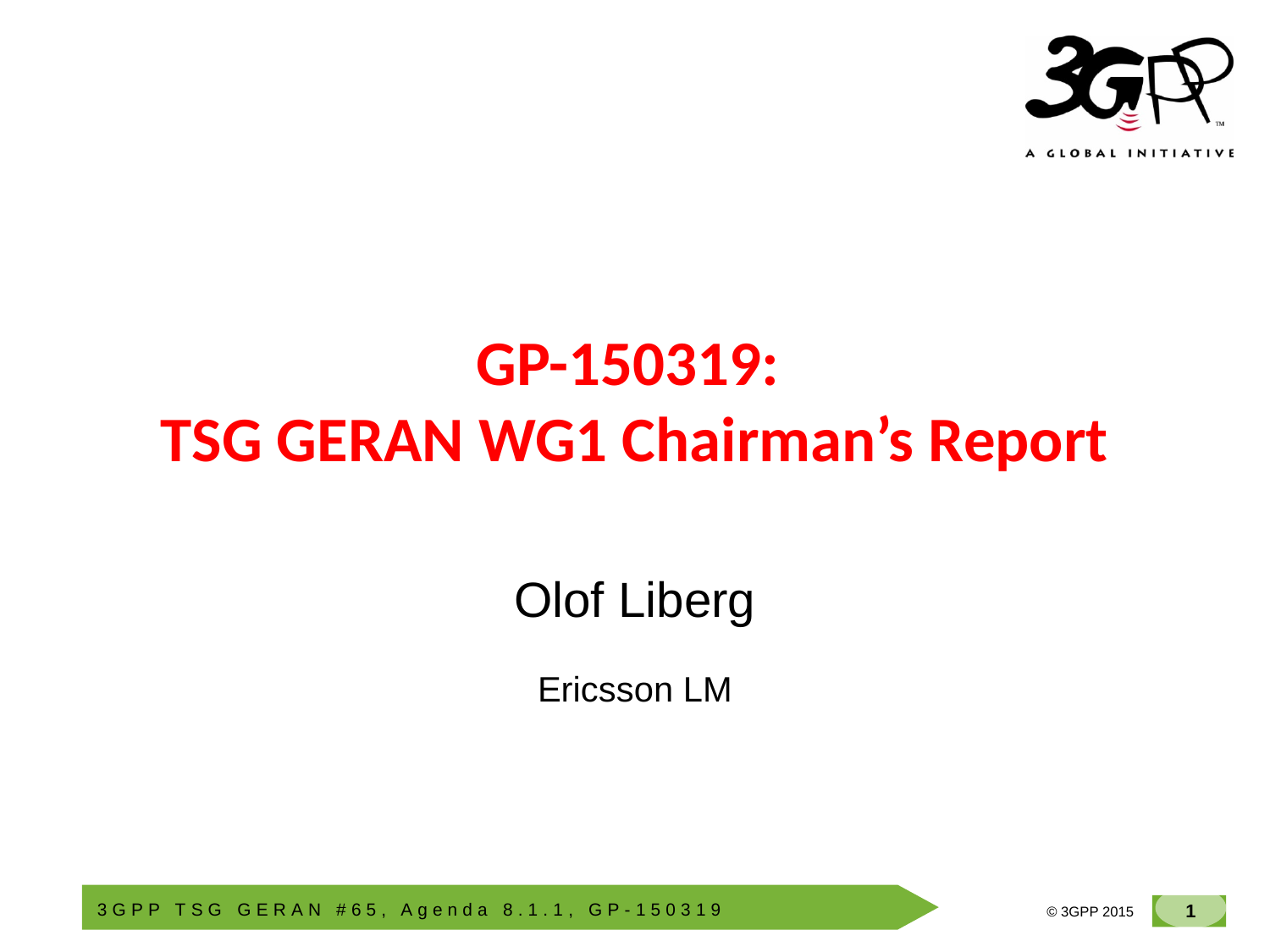

# GP-150319: TSG GERAN WG1 Chairman’s Report
Olof Liberg

Ericsson LM